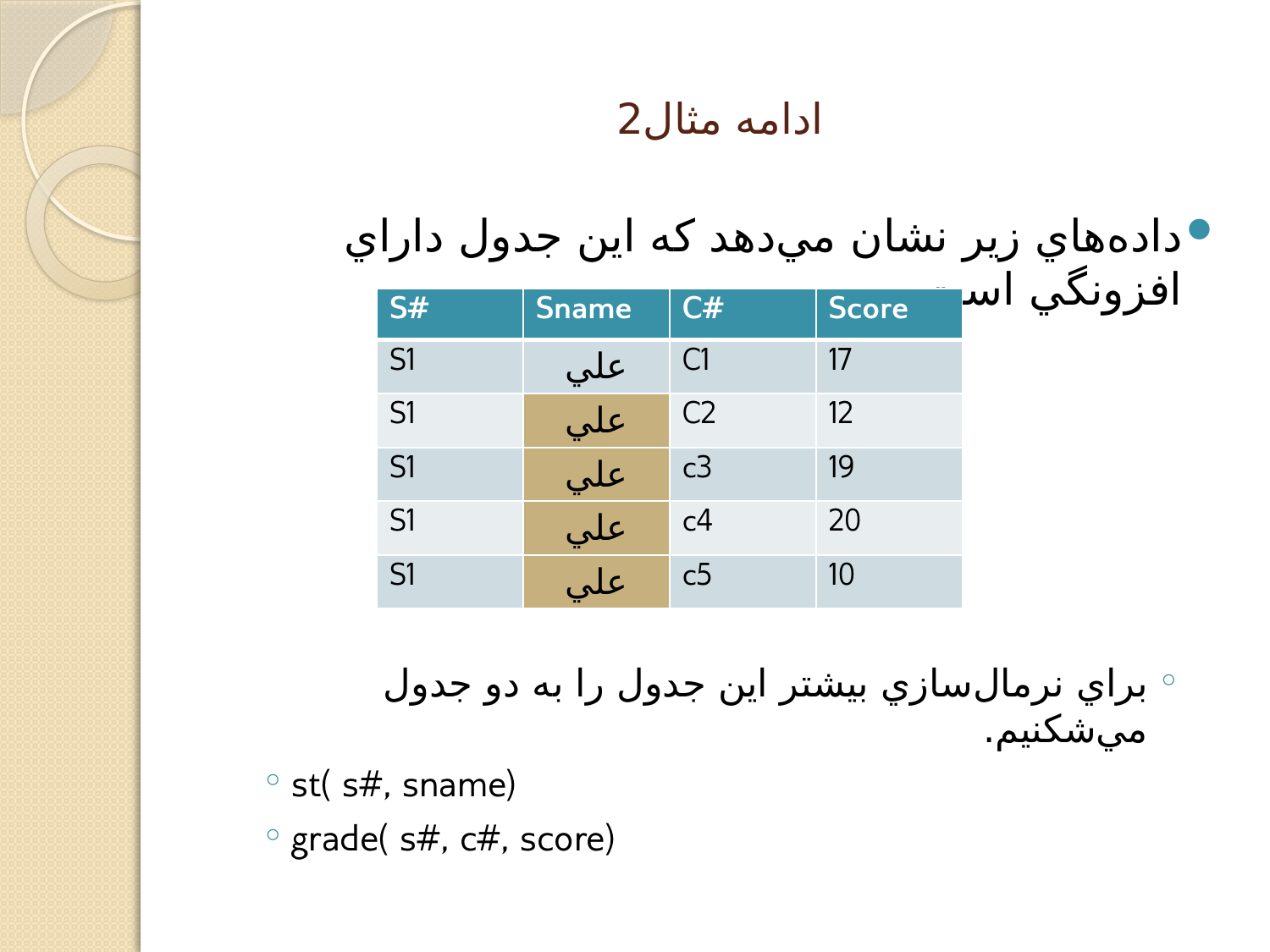

# ادامه مثال2
داده‌هاي زير نشان مي‌دهد که اين جدول داراي افزونگي است.

براي نرمال‌سازي بيشتر اين جدول را به دو جدول مي‌شکنيم.
st( s#, sname)
grade( s#, c#, score)
| S# | Sname | C# | Score |
| --- | --- | --- | --- |
| S1 | علي | C1 | 17 |
| S1 | علي | C2 | 12 |
| S1 | علي | c3 | 19 |
| S1 | علي | c4 | 20 |
| S1 | علي | c5 | 10 |